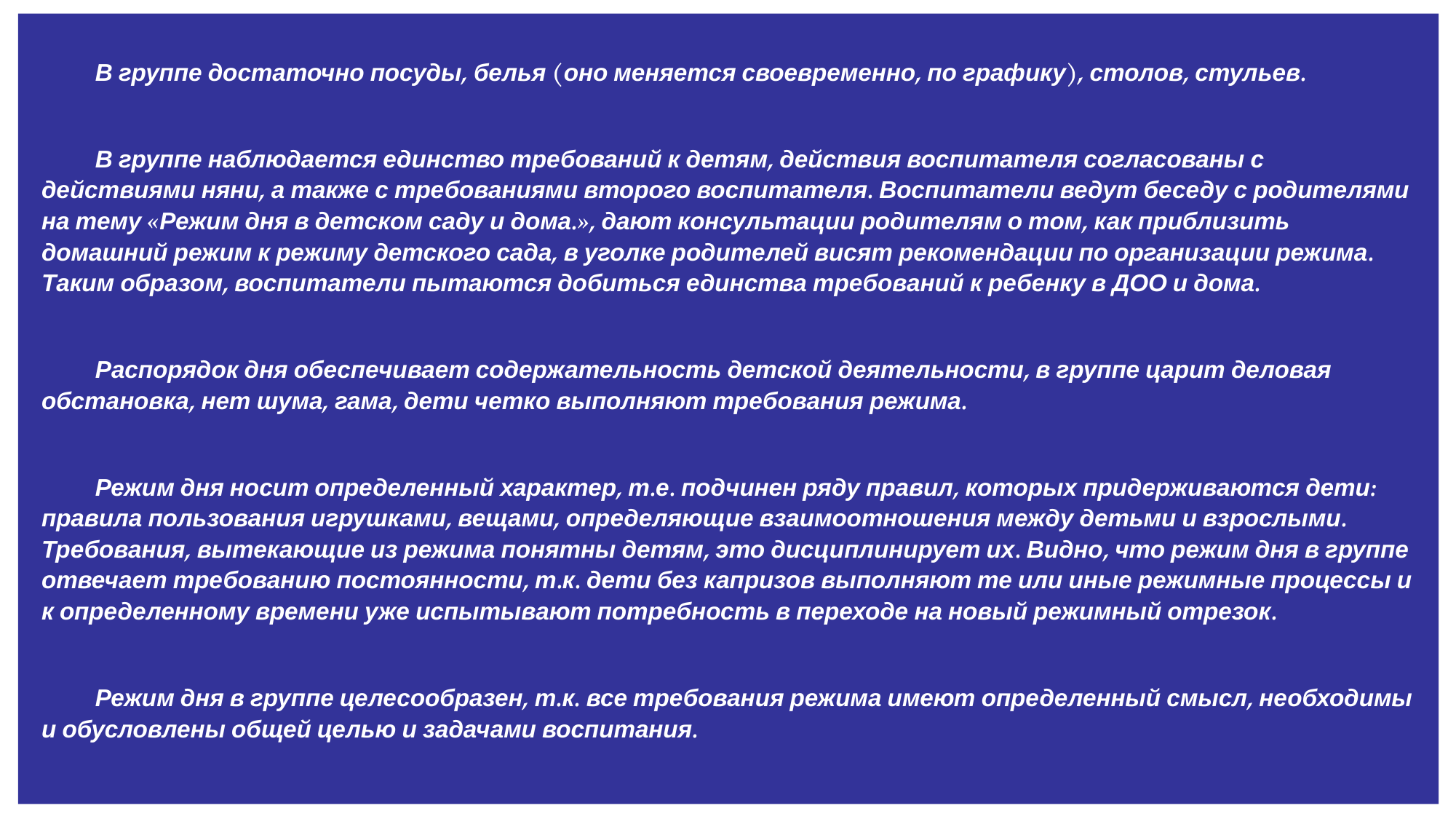

В группе достаточно посуды, белья (оно меняется своевременно, по графику), столов, стульев.

В группе наблюдается единство требований к детям, действия воспитателя согласованы с действиями няни, а также с требованиями второго воспитателя. Воспитатели ведут беседу с родителями на тему «Режим дня в детском саду и дома.», дают консультации родителям о том, как приблизить домашний режим к режиму детского сада, в уголке родителей висят рекомендации по организации режима. Таким образом, воспитатели пытаются добиться единства требований к ребенку в ДОО и дома.

Распорядок дня обеспечивает содержательность детской деятельности, в группе царит деловая обстановка, нет шума, гама, дети четко выполняют требования режима.

Режим дня носит определенный характер, т.е. подчинен ряду правил, которых придерживаются дети: правила пользования игрушками, вещами, определяющие взаимоотношения между детьми и взрослыми. Требования, вытекающие из режима понятны детям, это дисциплинирует их. Видно, что режим дня в группе отвечает требованию постоянности, т.к. дети без капризов выполняют те или иные режимные процессы и к определенному времени уже испытывают потребность в переходе на новый режимный отрезок.

Режим дня в группе целесообразен, т.к. все требования режима имеют определенный смысл, необходимы и обусловлены общей целью и задачами воспитания.